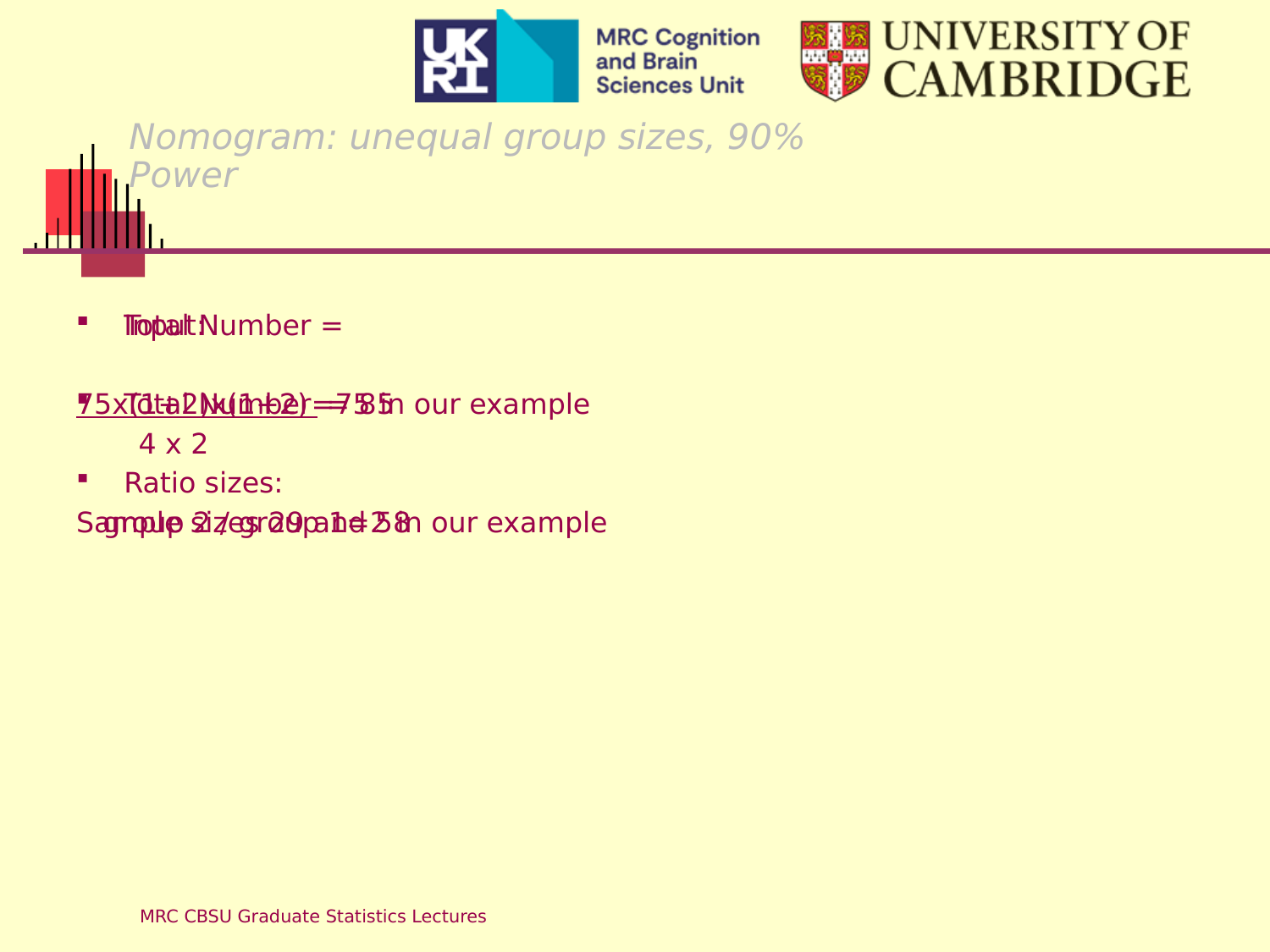

# Nomogram: unequal group sizes, 90% Power

Input:

Total Number=75 in our example

Ratio sizes:
   group 2 / group 1=2 in our example

Total Number =

75x(1+2)x(1+2)  = 85
       4 x 2

Sample sizes 29 and 58

MRC CBSU Graduate Statistics Lectures